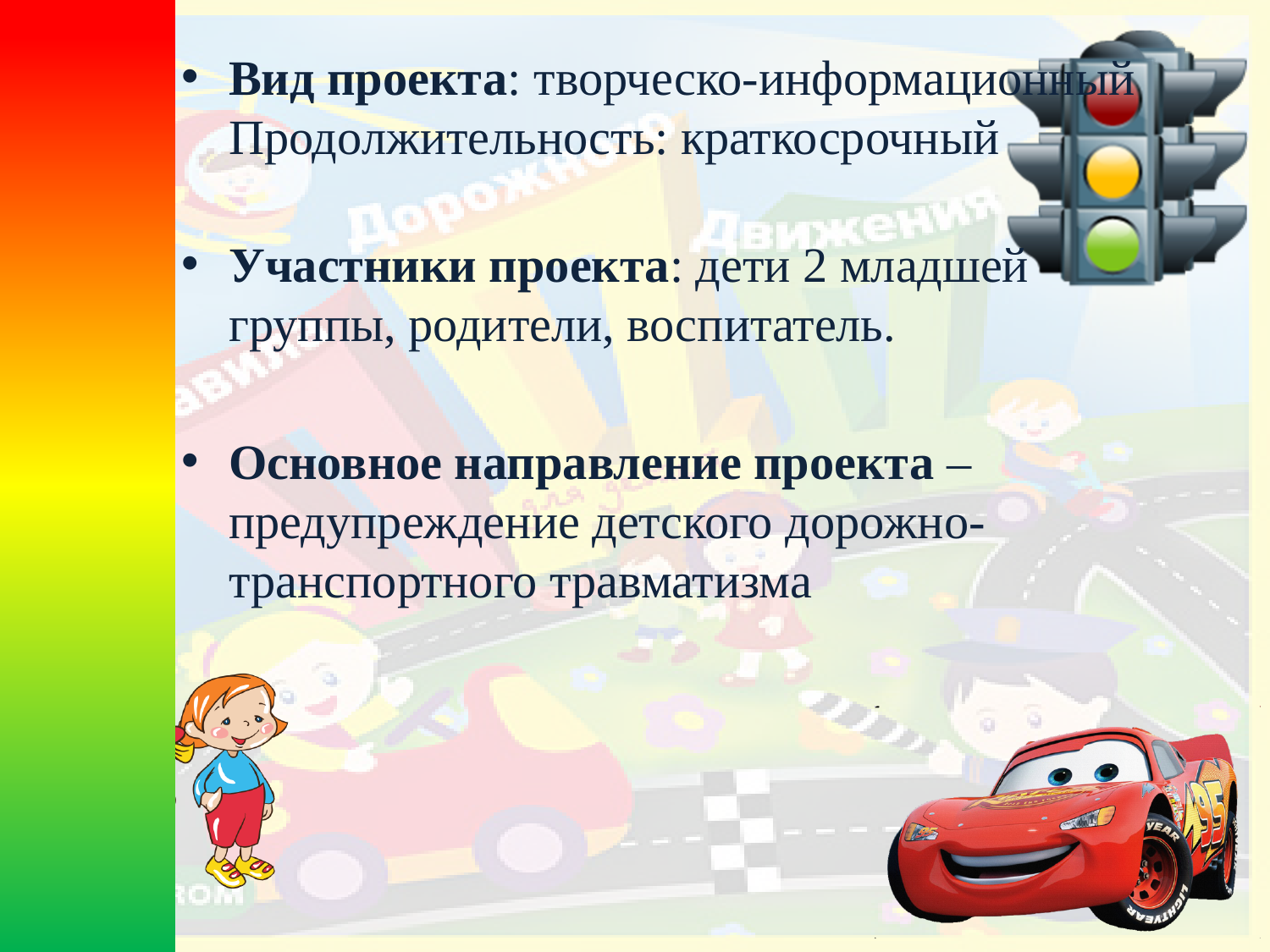

Вид проекта: творческо-информационный
Продолжительность: краткосрочный
Участники проекта: дети 2 младшей группы, родители, воспитатель.

Основное направление проекта – предупреждение детского дорожно-транспортного травматизма